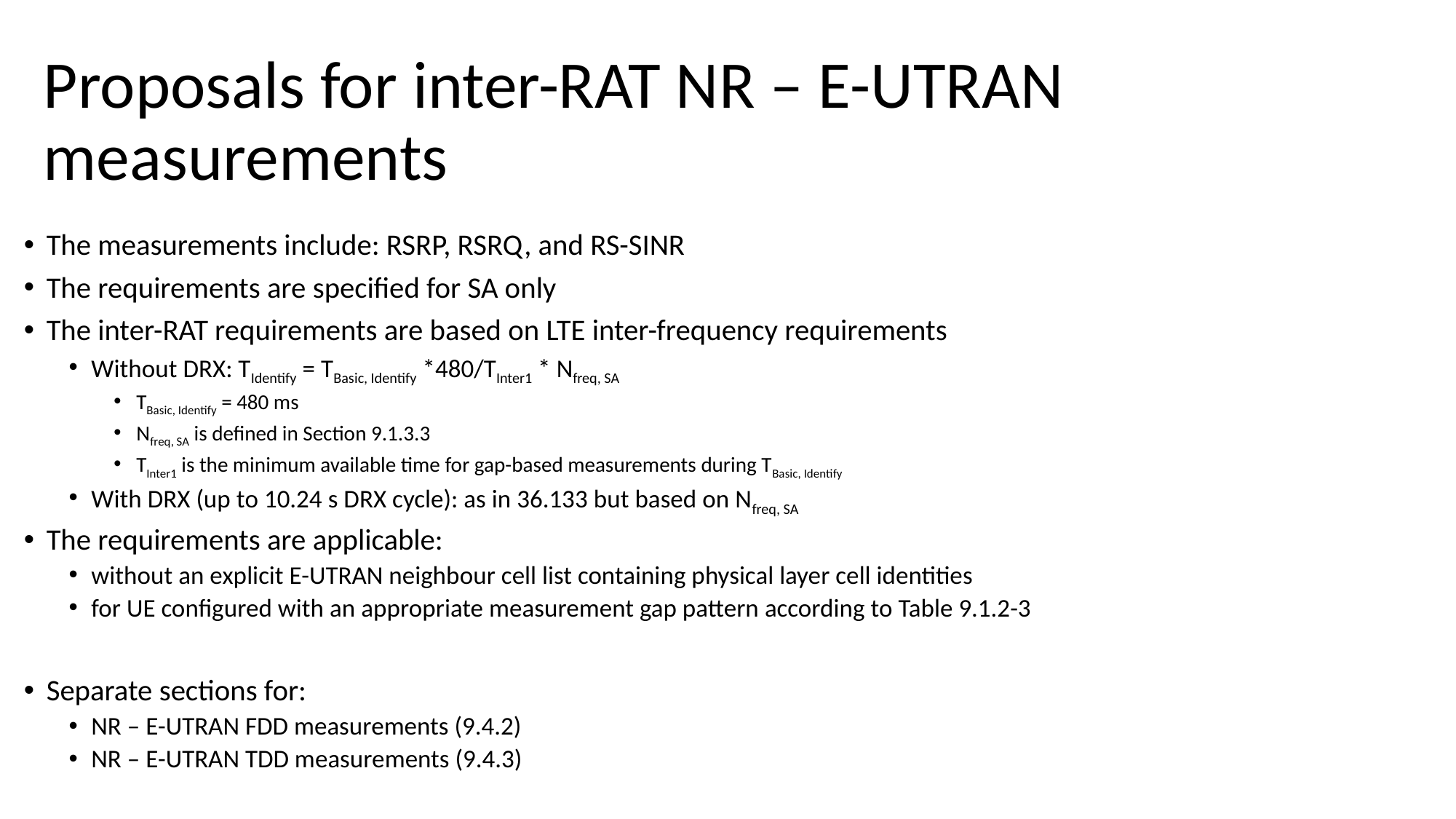

# Proposals for inter-RAT NR – E-UTRAN measurements
The measurements include: RSRP, RSRQ, and RS-SINR
The requirements are specified for SA only
The inter-RAT requirements are based on LTE inter-frequency requirements
Without DRX: TIdentify = TBasic, Identify *480/TInter1 * Nfreq, SA
TBasic, Identify = 480 ms
Nfreq, SA is defined in Section 9.1.3.3
TInter1 is the minimum available time for gap-based measurements during TBasic, Identify
With DRX (up to 10.24 s DRX cycle): as in 36.133 but based on Nfreq, SA
The requirements are applicable:
without an explicit E-UTRAN neighbour cell list containing physical layer cell identities
for UE configured with an appropriate measurement gap pattern according to Table 9.1.2-3

Separate sections for:
NR – E-UTRAN FDD measurements (9.4.2)
NR – E-UTRAN TDD measurements (9.4.3)